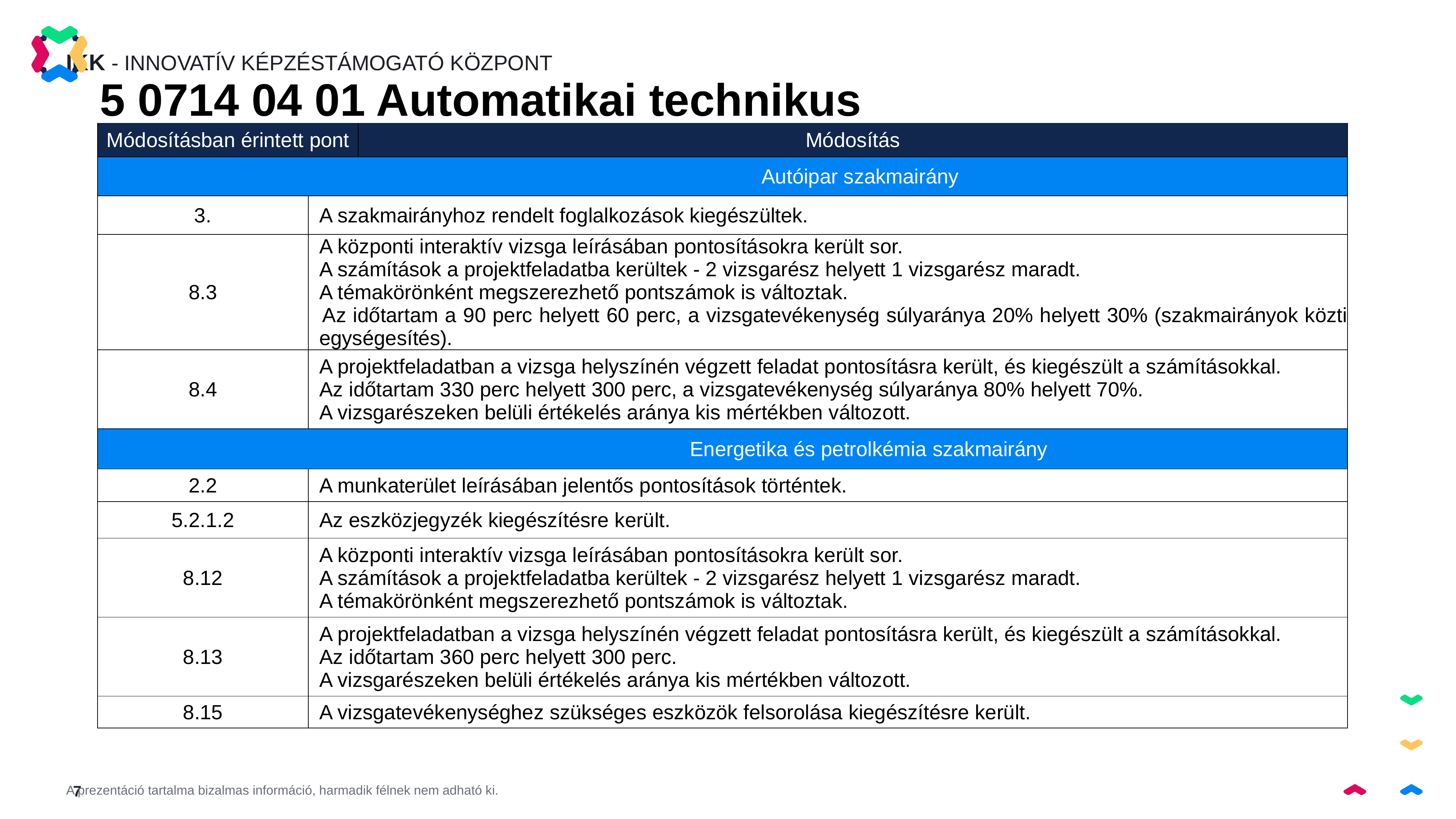

5 0714 04 01 Automatikai technikus
| Módosításban érintett pont |  | Módosítás |
| --- | --- | --- |
| Autóipar szakmairány |  |  |
| 3. | A szakmairányhoz rendelt foglalkozások kiegészültek. | A szakmairányhoz rendelt foglalkozások kiegészültek. |
| 8.3 | A központi interaktív vizsga leírásában pontosításokra került sor. A számítások a projektfeladatba kerültek - 2 vizsgarész helyett 1 vizsgarész maradt. A témakörönként megszerezhető pontszámok is változtak. Az időtartam a 90 perc helyett 60 perc, a vizsgatevékenység súlyaránya 20% helyett 30% (szakmairányok közti egységesítés). | A központi interaktív vizsga leírásában pontosításokra került sor. A számítások a projektfeladatba kerültek - 2 vizsgarész helyett 1 vizsgarész maradt. A témakörönként megszerezhető pontszámok is változtak. Az időtartam a 90 perc helyett 60 perc, a vizsgatevékenység súlyaránya 20% helyett 30% (szakmairányok közti egységesítés). |
| 8.4 | A projektfeladatban a vizsga helyszínén végzett feladat pontosításra került, és kiegészült a számításokkal. Az időtartam 330 perc helyett 300 perc, a vizsgatevékenység súlyaránya 80% helyett 70%. A vizsgarészeken belüli értékelés aránya kis mértékben változott. | A projektfeladatban a vizsga helyszínén végzett feladat pontosításra került, és kiegészült a számításokkal. Az időtartam 330 perc helyett 300 perc, a vizsgatevékenység súlyaránya 80% helyett 70%. A vizsgarészeken belüli értékelés aránya kis mértékben változott. |
| Energetika és petrolkémia szakmairány |  |  |
| 2.2 | A munkaterület leírásában jelentős pontosítások történtek. | A munkaterület leírásában jelentős pontosítások történtek. |
| 5.2.1.2 | Az eszközjegyzék kiegészítésre került. | Az eszközjegyzék kiegészítésre került. |
| 8.12 | A központi interaktív vizsga leírásában pontosításokra került sor. A számítások a projektfeladatba kerültek - 2 vizsgarész helyett 1 vizsgarész maradt. A témakörönként megszerezhető pontszámok is változtak. | A központi interaktív vizsga leírásában pontosításokra került sor. A számítások a projektfeladatba kerültek - 2 vizsgarész helyett 1 vizsgarész maradt. A témakörönként megszerezhető pontszámok is változtak. |
| 8.13 | A projektfeladatban a vizsga helyszínén végzett feladat pontosításra került, és kiegészült a számításokkal. Az időtartam 360 perc helyett 300 perc. A vizsgarészeken belüli értékelés aránya kis mértékben változott. | A projektfeladatban a vizsga helyszínén végzett feladat pontosításra került, és kiegészült a számításokkal. Az időtartam 360 perc helyett 300 perc. A vizsgarészeken belüli értékelés aránya kis mértékben változott. |
| 8.15 | A vizsgatevékenységhez szükséges eszközök felsorolása kiegészítésre került. | A vizsgatevékenységhez szükséges eszközök felsorolása kiegészítésre került. |